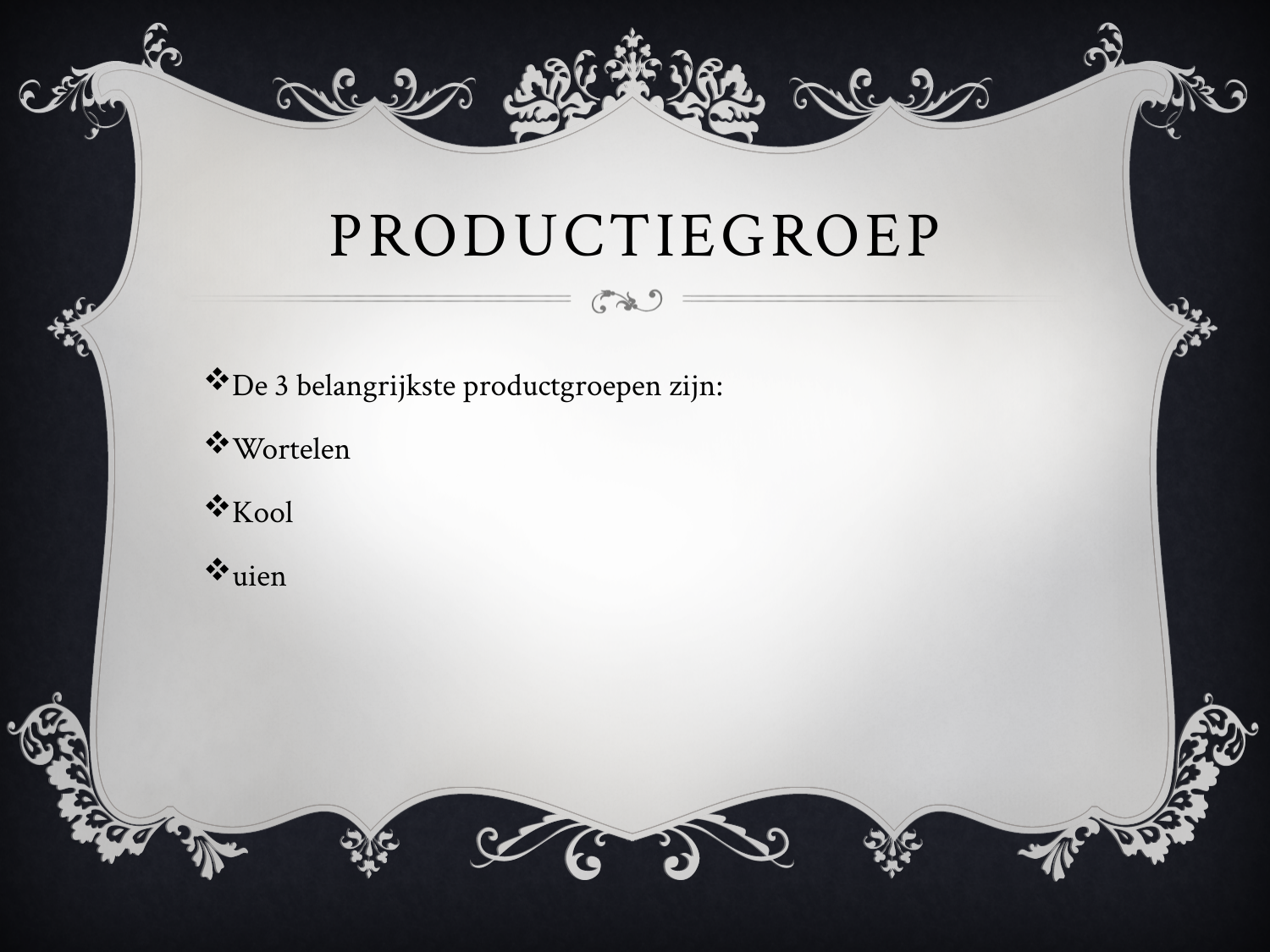

# Productiegroep
De 3 belangrijkste productgroepen zijn:
Wortelen
Kool
uien